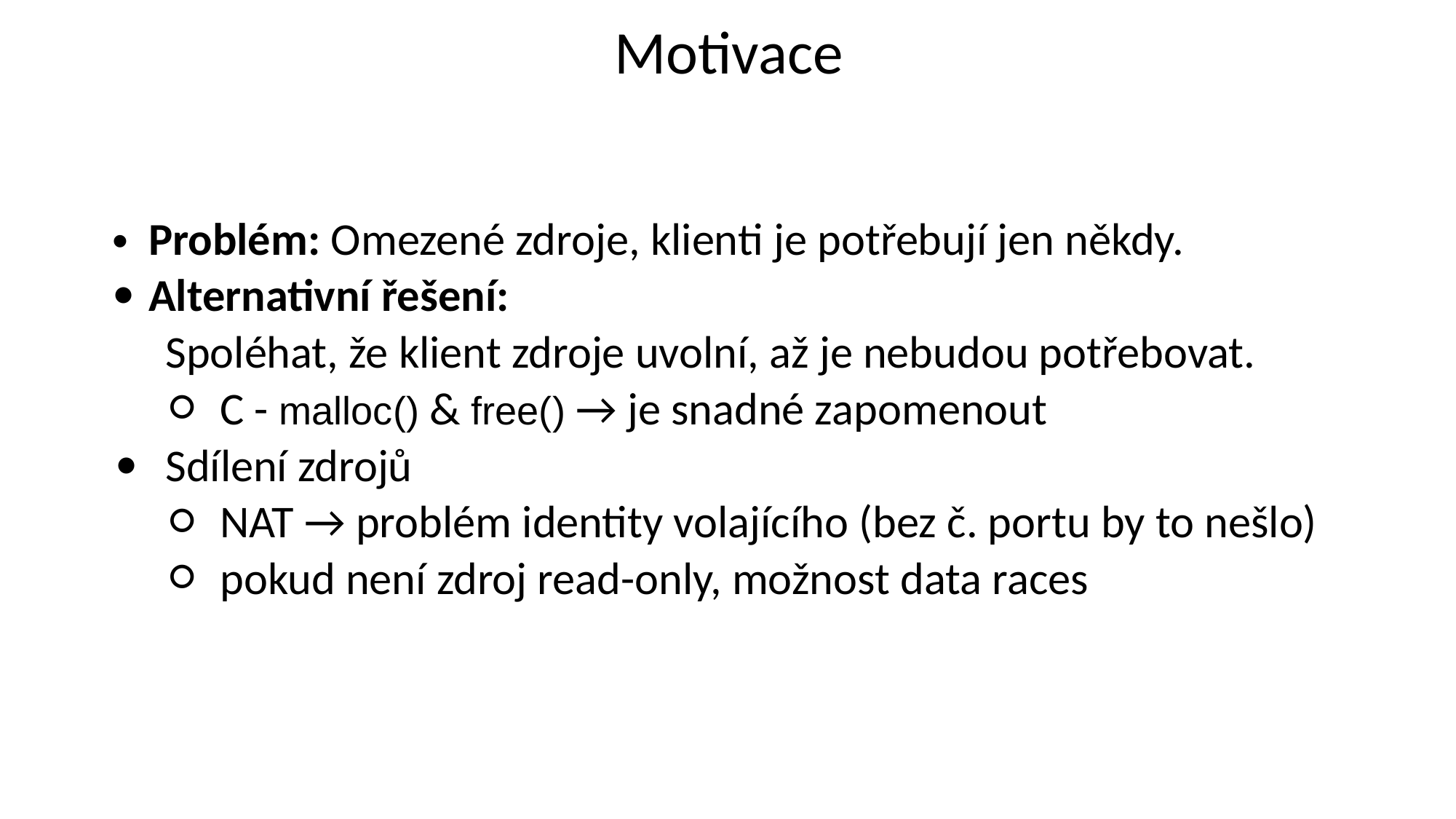

Motivace
 Problém: Omezené zdroje, klienti je potřebují jen někdy.
 Alternativní řešení:
Spoléhat, že klient zdroje uvolní, až je nebudou potřebovat.
C - malloc() & free() → je snadné zapomenout
Sdílení zdrojů
NAT → problém identity volajícího (bez č. portu by to nešlo)
pokud není zdroj read-only, možnost data races